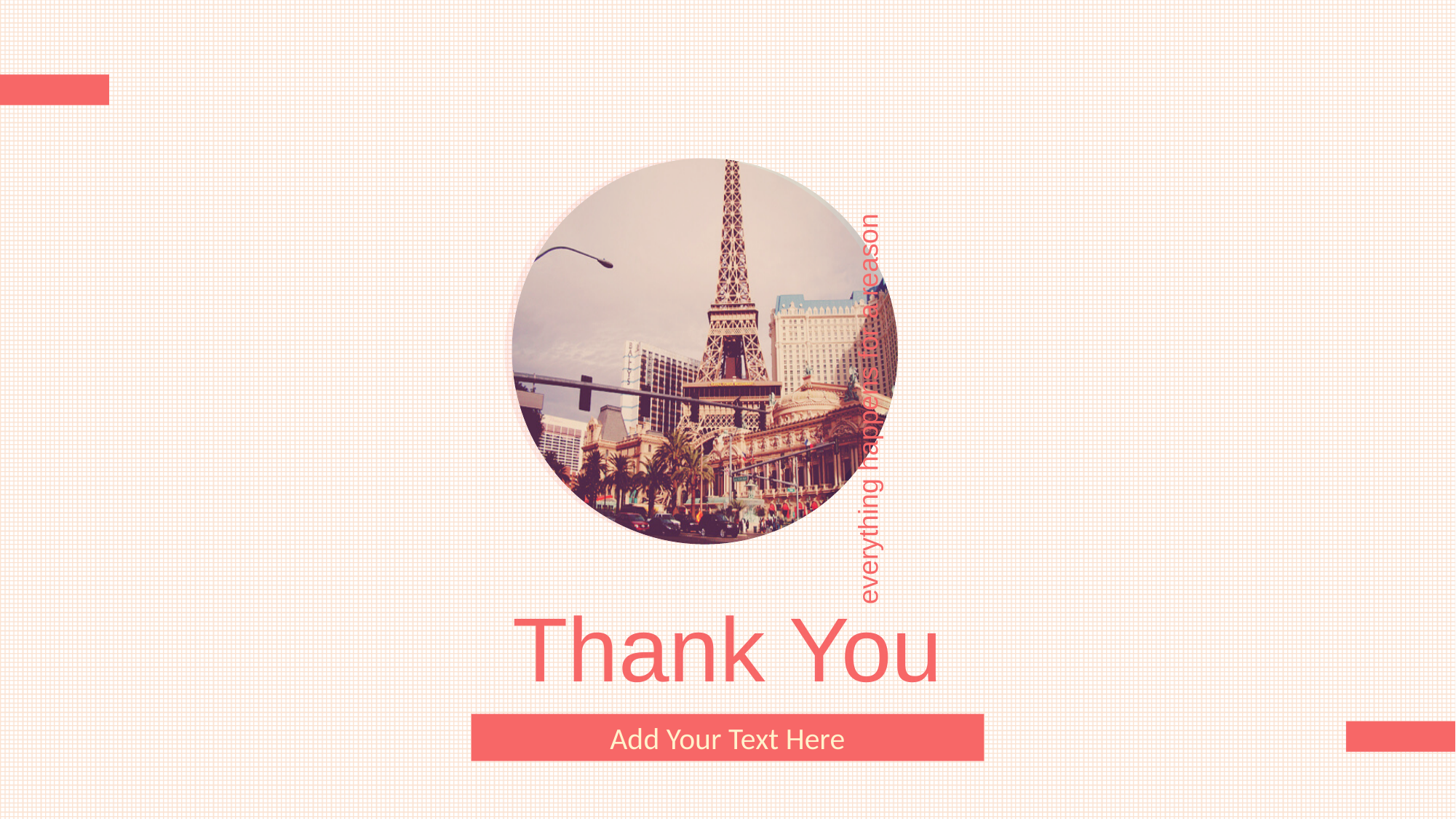

LOGO
everything happens for a reason
Thank You
Add Your Text Here